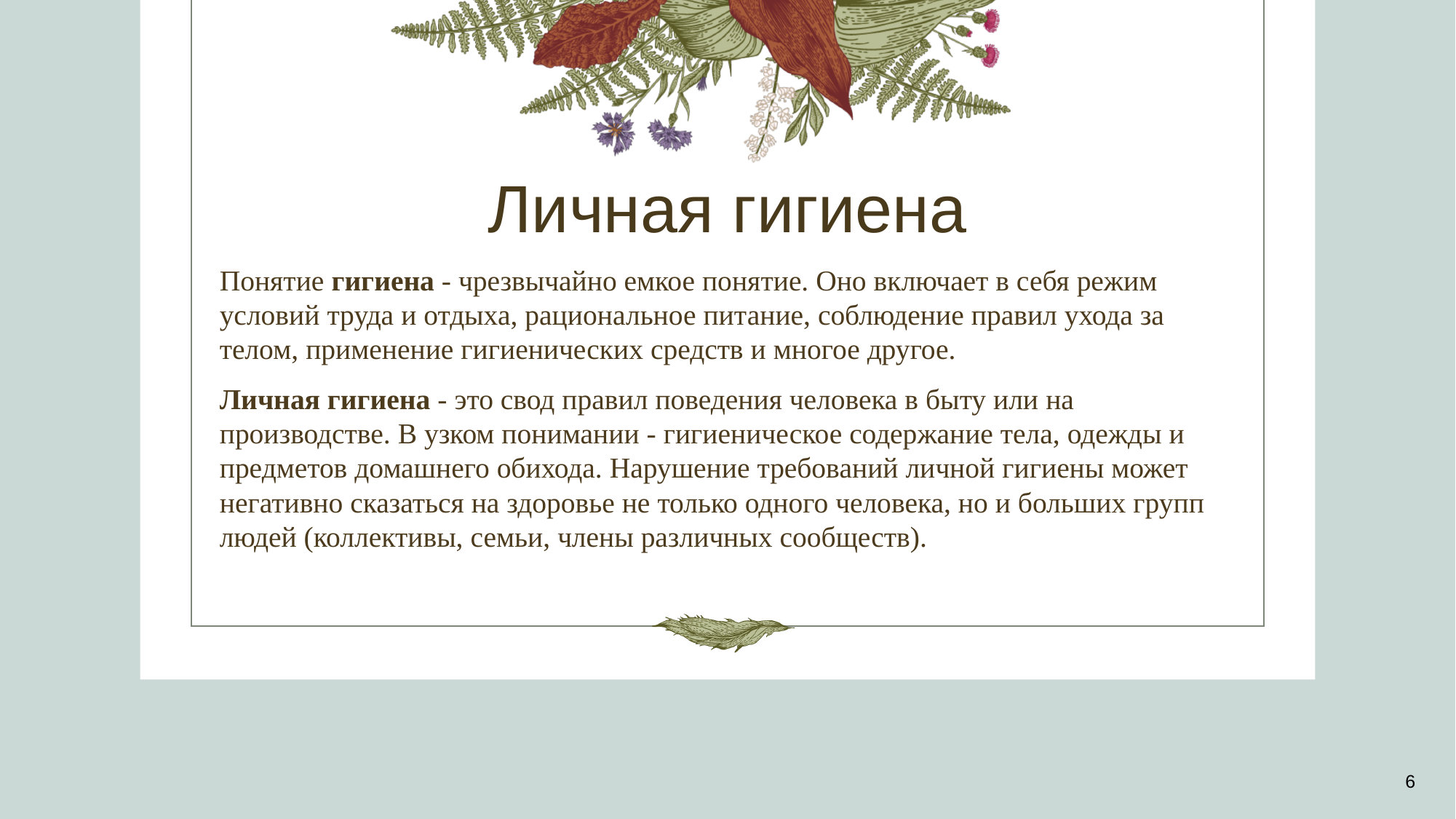

# Личная гигиена
Понятие гигиена - чрезвычайно емкое понятие. Оно включает в себя режим условий труда и отдыха, рациональное питание, соблюдение правил ухода за телом, применение гигиенических средств и многое другое.
Личная гигиена - это свод правил поведения человека в быту или на производстве. В узком понимании - гигиеническое содержание тела, одежды и предметов домашнего обихода. Нарушение требований личной гигиены может негативно сказаться на здоровье не только одного человека, но и больших групп людей (коллективы, семьи, члены различных сообществ).

6